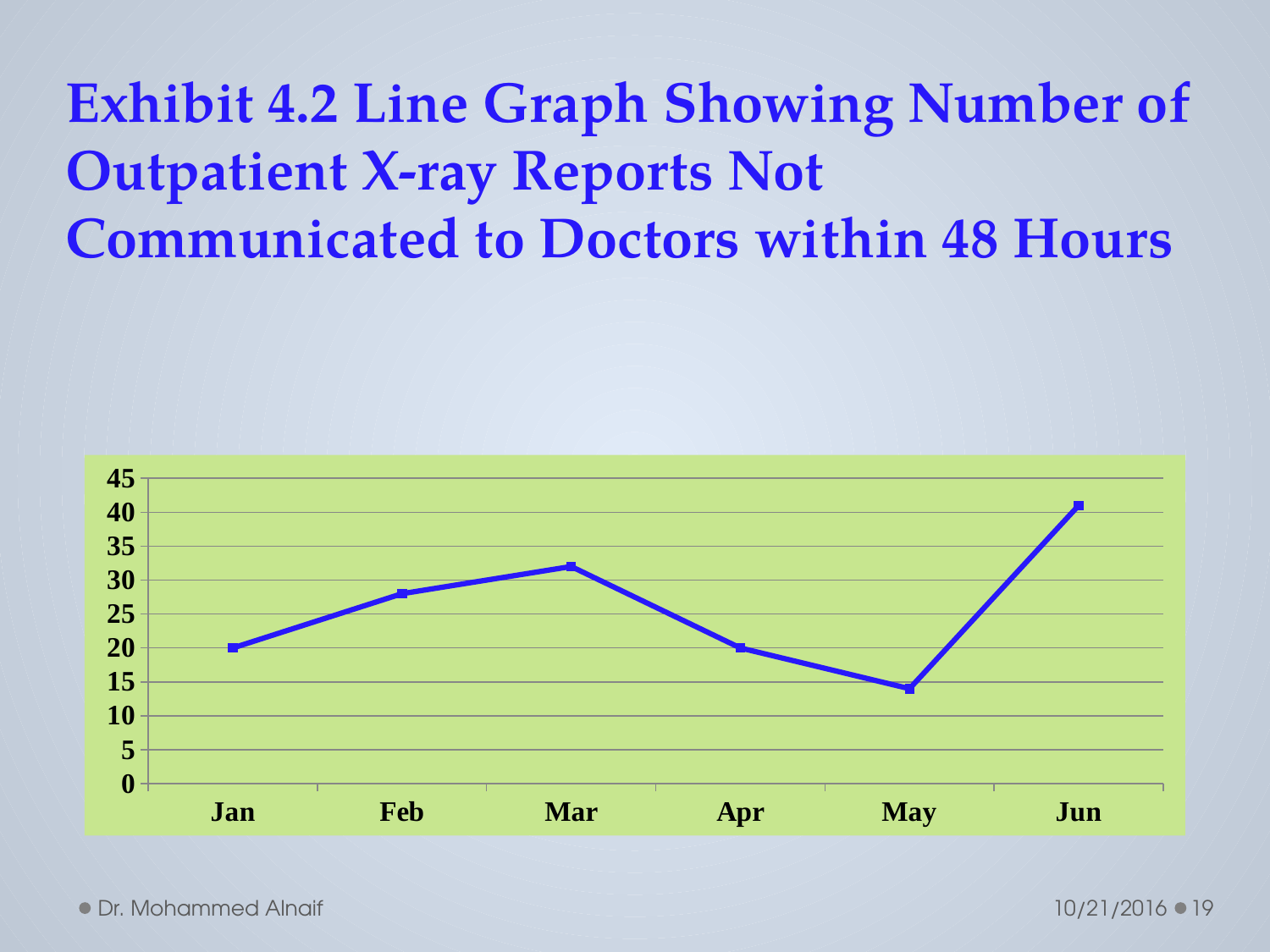

# Exhibit 4.2 Line Graph Showing Number of Outpatient X-ray Reports Not Communicated to Doctors within 48 Hours

### Chart

| Category |  |
|---|---|
| Jan | 20.0 |
| Feb | 28.0 |
| Mar | 32.0 |
| Apr | 20.0 |
| May | 14.0 |
| Jun | 41.0 |
Dr. Mohammed Alnaif
10/21/2016
19